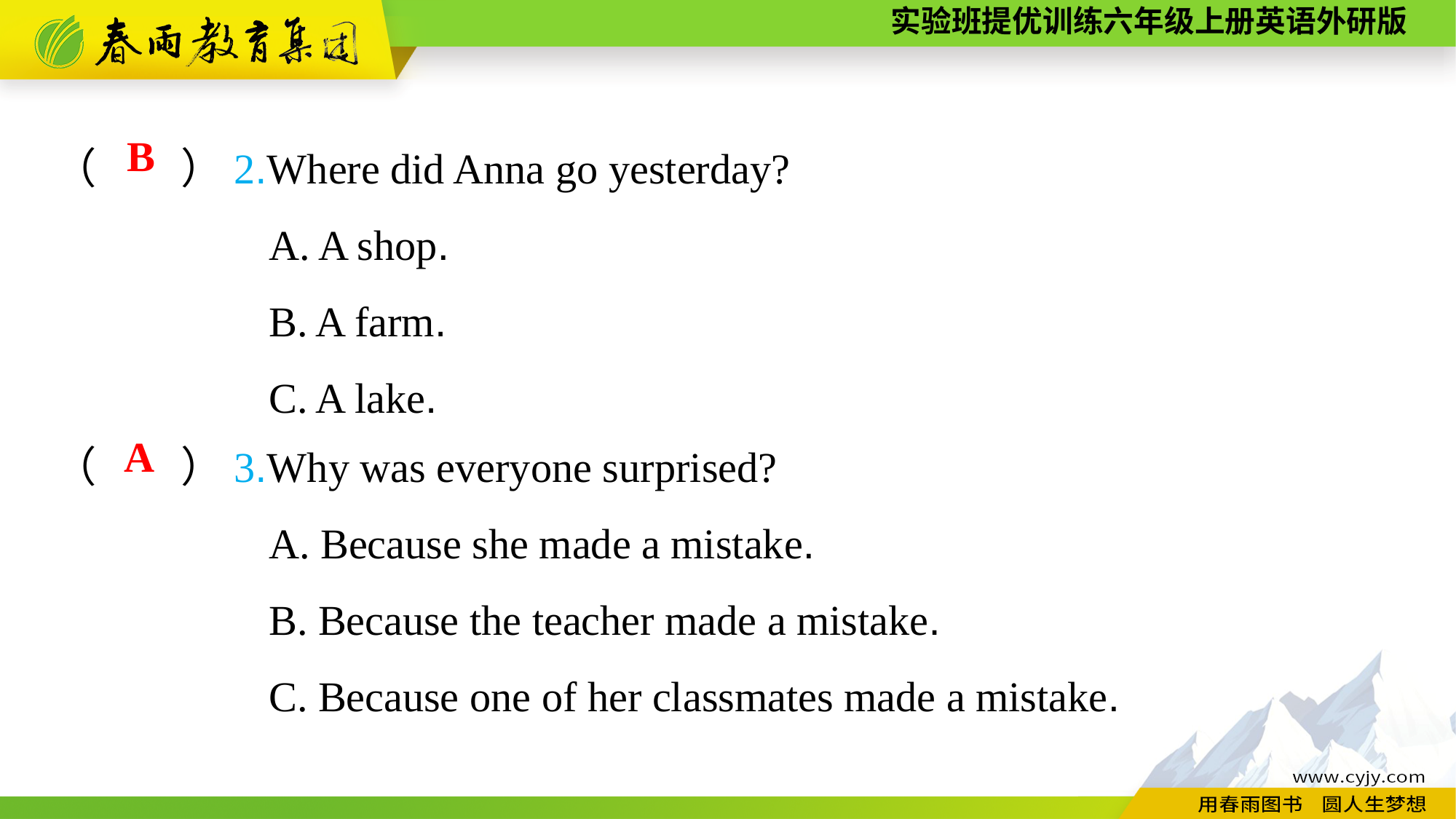

（　　）2.Where did Anna go yesterday?
A. A shop.
B. A farm.
C. A lake.
B
（　　）3.Why was everyone surprised?
A. Because she made a mistake.
B. Because the teacher made a mistake.
C. Because one of her classmates made a mistake.
A